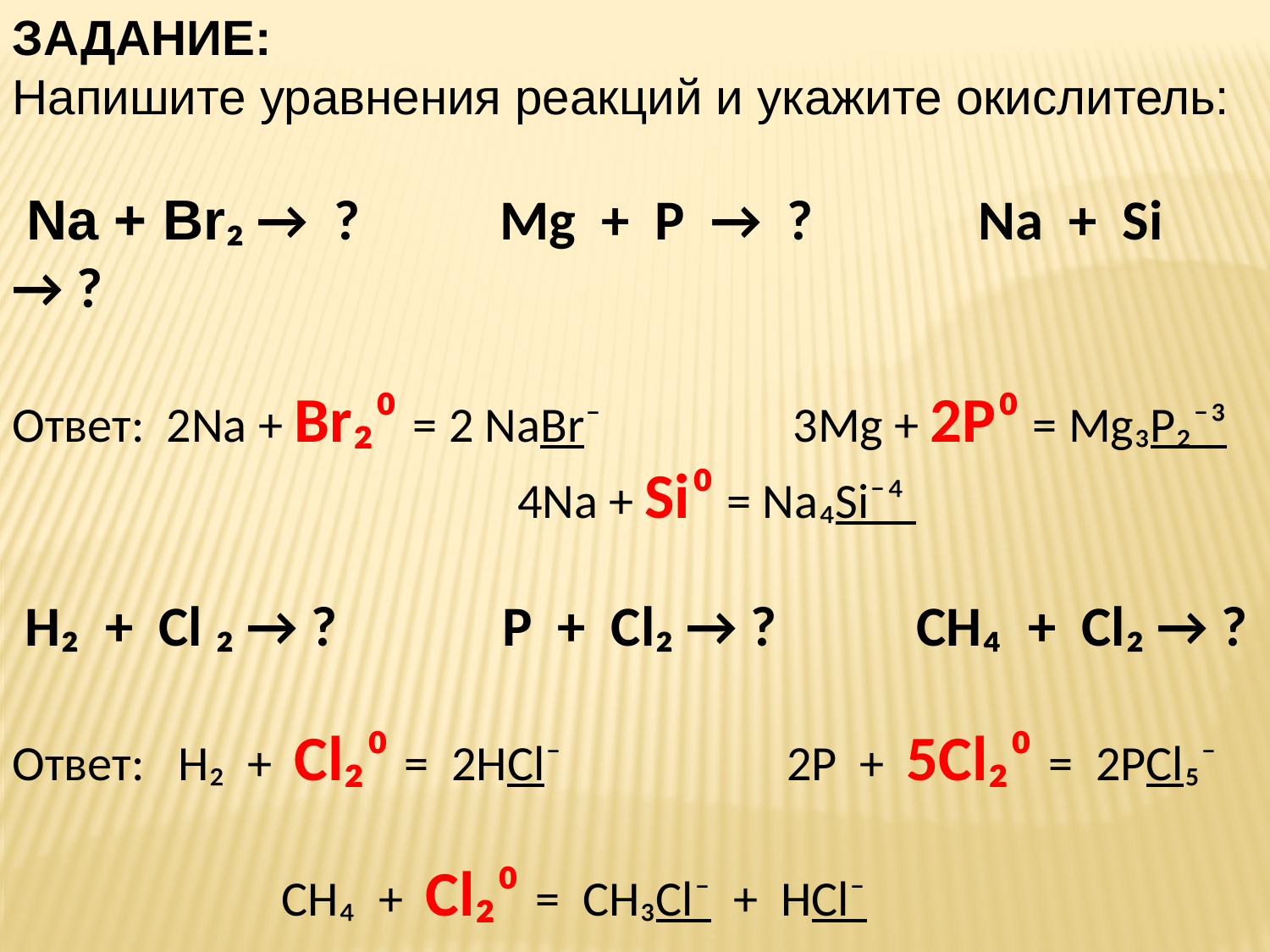

ЗАДАНИЕ:
Напишите уравнения реакций и укажите окислитель:

 Na + Br₂ →  ?           Mg  +  P  →  ?             Na  +  Si → ?

Ответ:  2Na + Br₂⁰ = 2 NaBr⁻                 3Mg + 2P⁰ = Mg₃P₂⁻³
                                             4Na + Si⁰ = Na₄Si⁻⁴

 H₂  +  Cl ₂ → ?             P  +  Cl₂ → ?           CH₄  +  Cl₂ → ?

Ответ:   H₂  +  Cl₂⁰ =  2HCl⁻                    2P  +  5Cl₂⁰ =  2PCl₅⁻

                        CH₄  +  Cl₂⁰ =  CH₃Cl⁻  +  HCl⁻